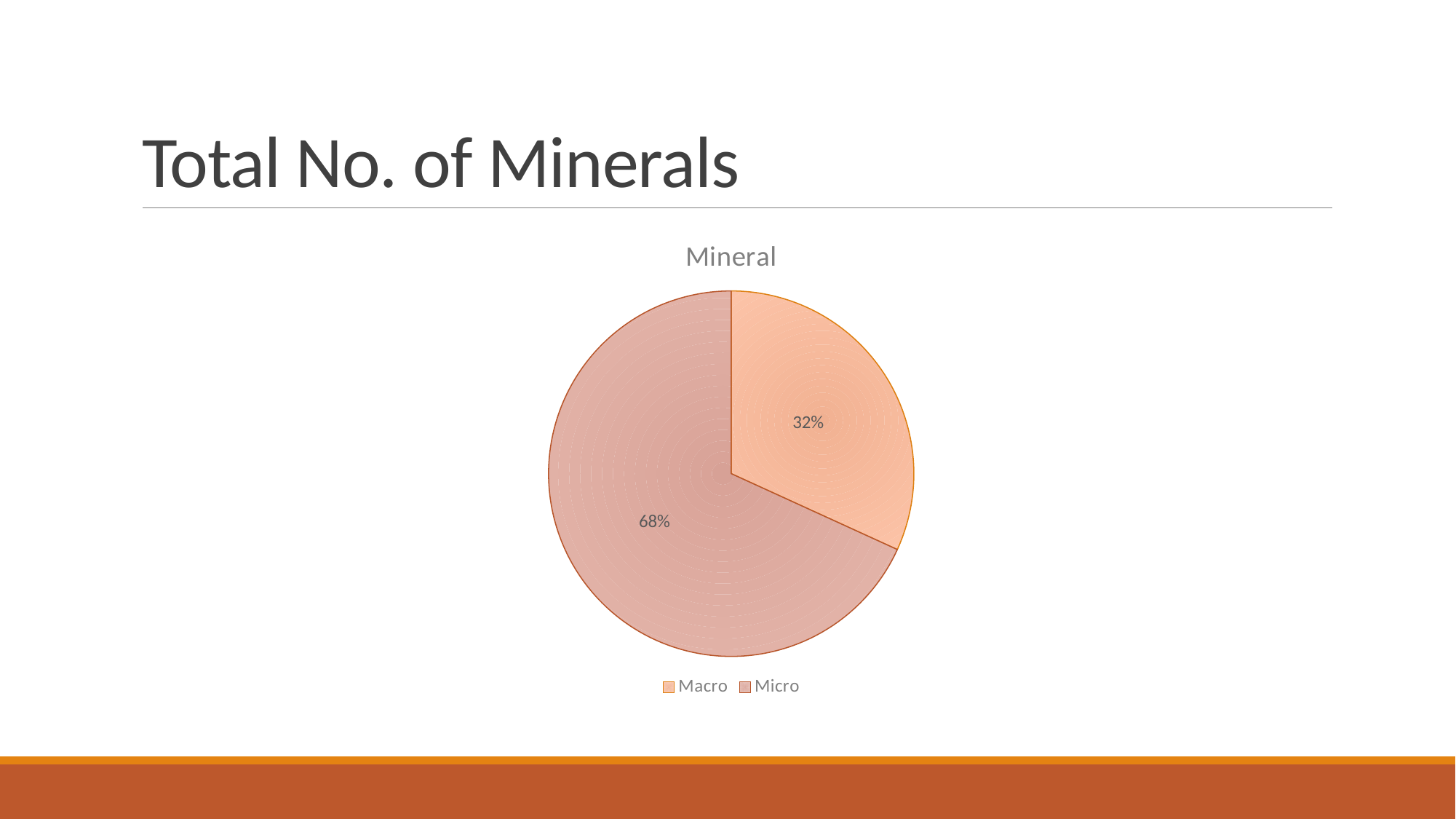

# Total No. of Minerals

### Chart:

| Category | Mineral |
|---|---|
| Macro | 7.0 |
| Micro | 15.0 |